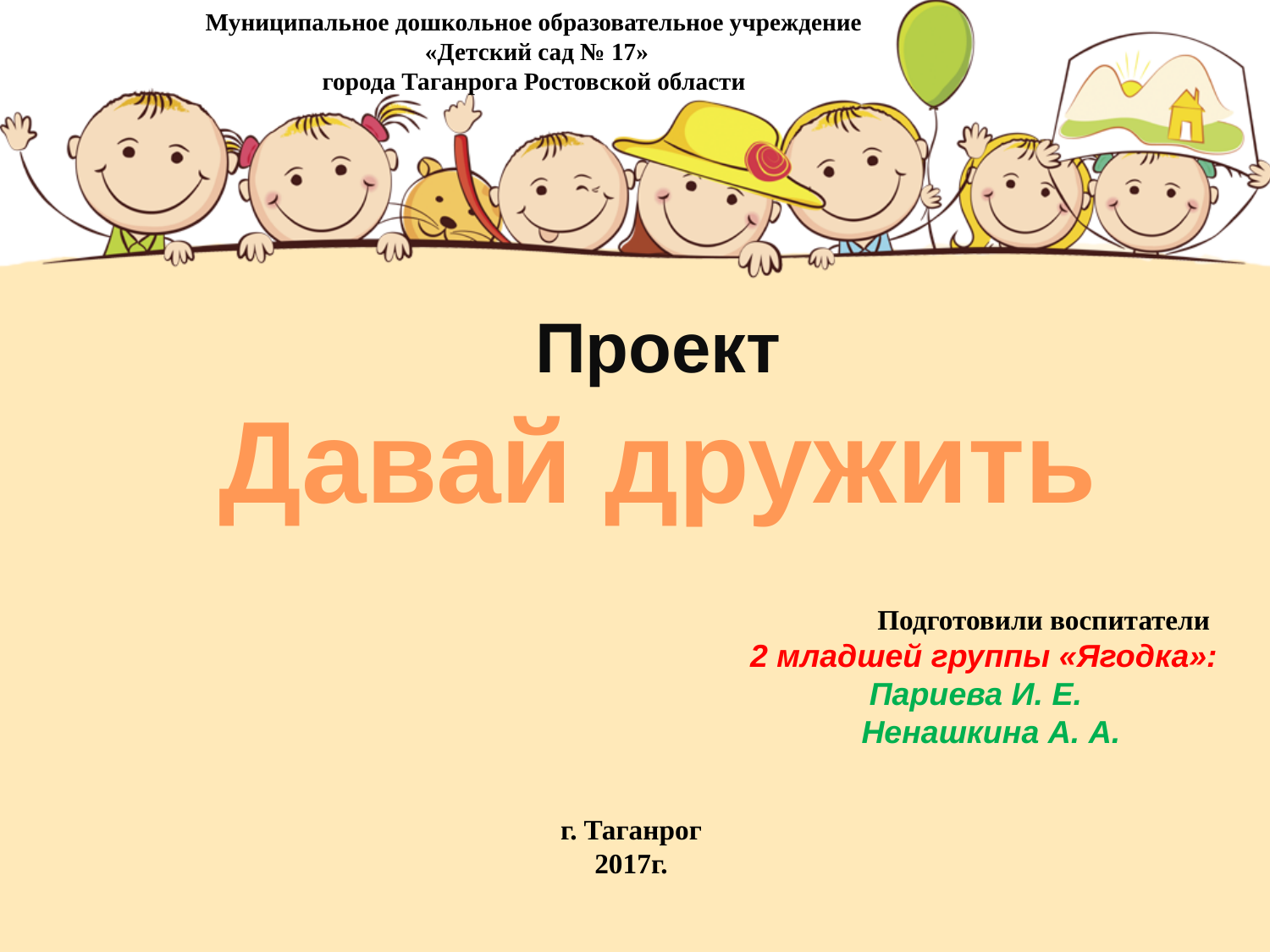

# Муниципальное дошкольное образовательное учреждение «Детский сад № 17» города Таганрога Ростовской области
Проект
Давай дружить
Подготовили воспитатели
   2 младшей группы «Ягодка»:
	Париева И. Е.
		Ненашкина А. А.
г. Таганрог
2017г.